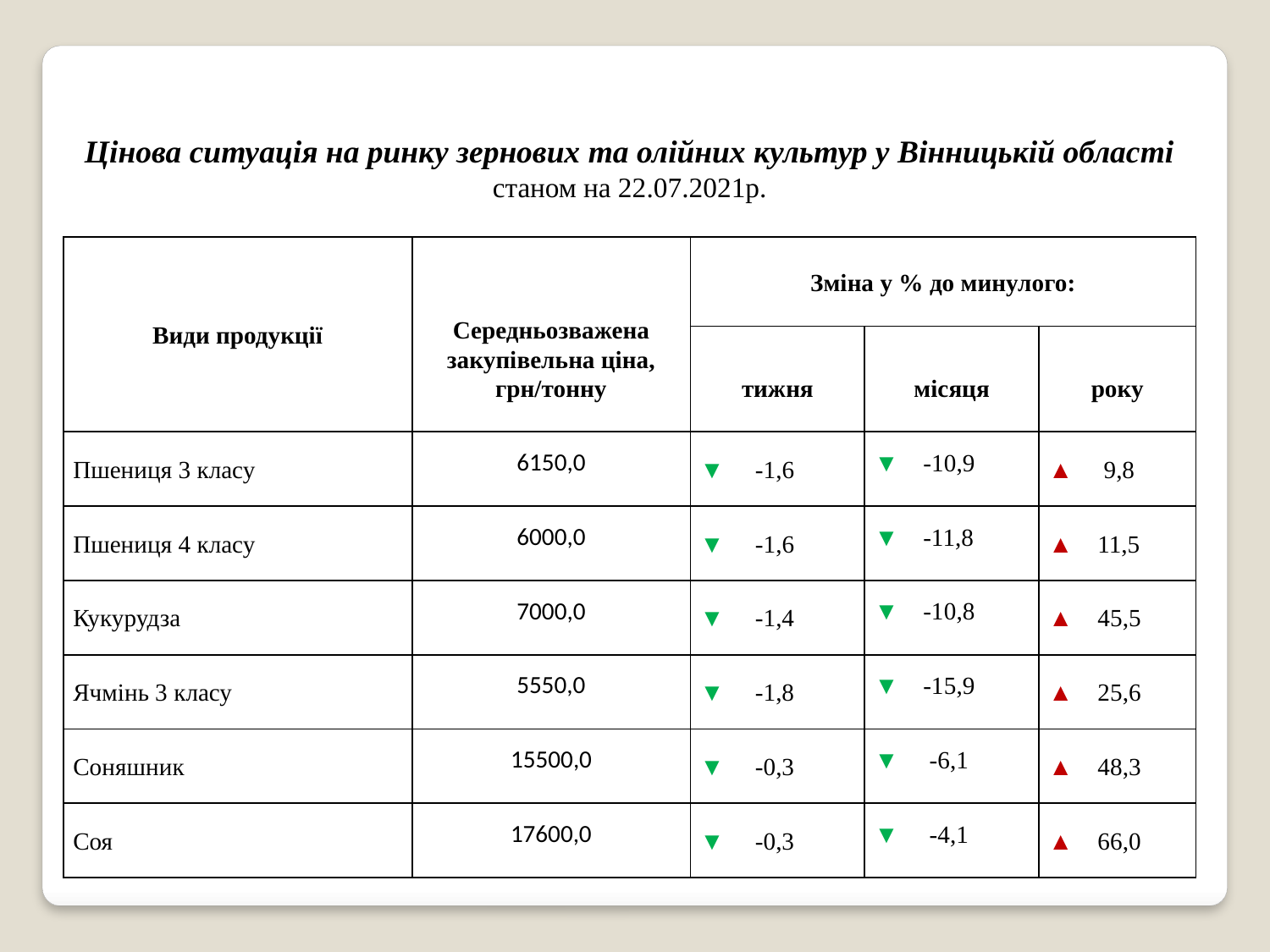

| Цінова ситуація на ринку зернових та олійних культур у Вінницькій області станом на 22.07.2021р. |  |  |  |  |
| --- | --- | --- | --- | --- |
| Види продукції | Середньозважена закупівельна ціна, грн/тонну | Зміна у % до минулого: |  |  |
|  |  | тижня | місяця | року |
| Пшениця 3 класу | 6150,0 | ▼ -1,6 | ▼ -10,9 | ▲ 9,8 |
| Пшениця 4 класу | 6000,0 | ▼ -1,6 | ▼ -11,8 | ▲ 11,5 |
| Кукурудза | 7000,0 | ▼ -1,4 | ▼ -10,8 | ▲ 45,5 |
| Ячмінь 3 класу | 5550,0 | ▼ -1,8 | ▼ -15,9 | ▲ 25,6 |
| Соняшник | 15500,0 | ▼ -0,3 | ▼ -6,1 | ▲ 48,3 |
| Соя | 17600,0 | ▼ -0,3 | ▼ -4,1 | ▲ 66,0 |